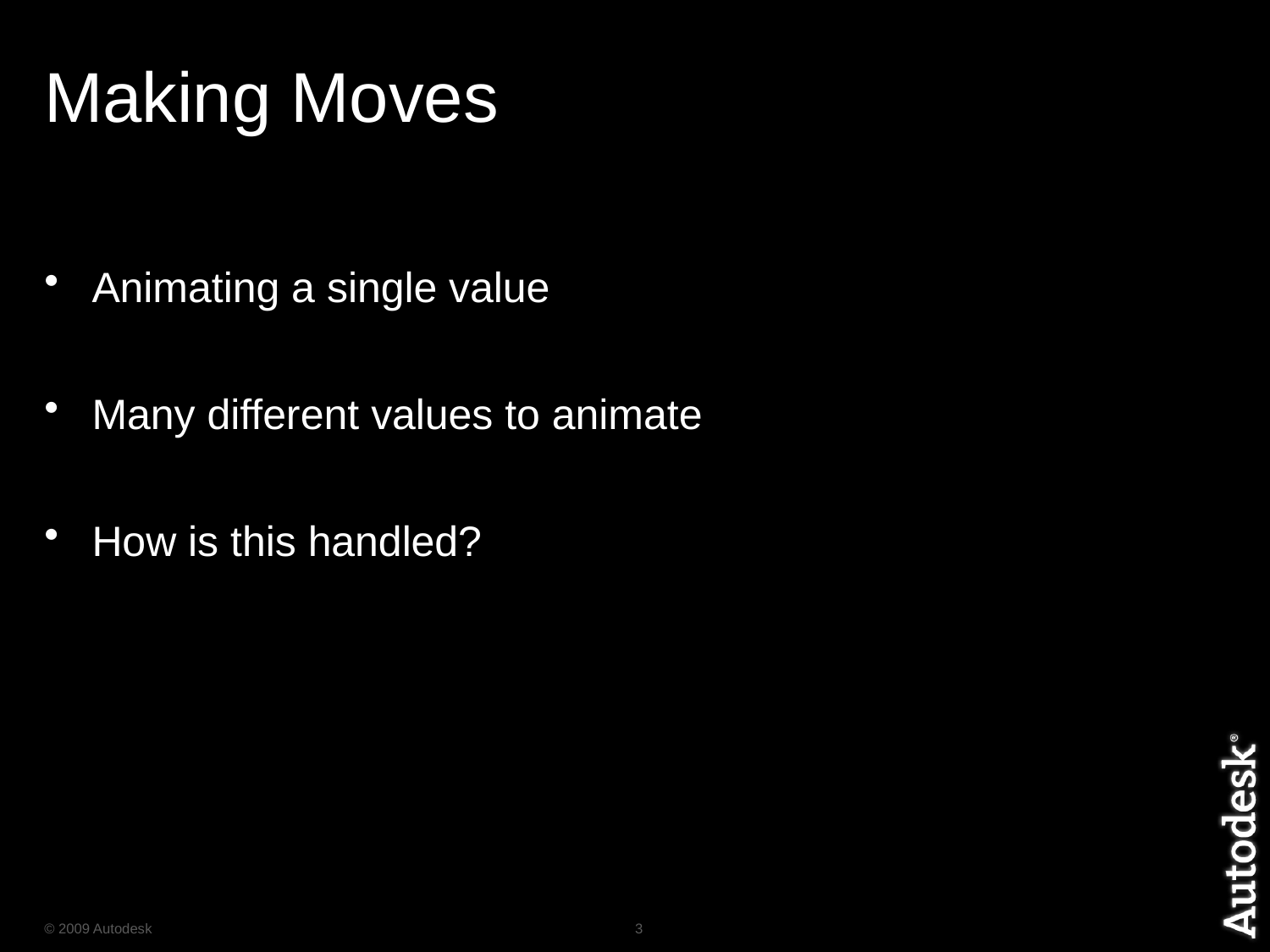

# Making Moves

Animating a single value

Many different values to animate

How is this handled?